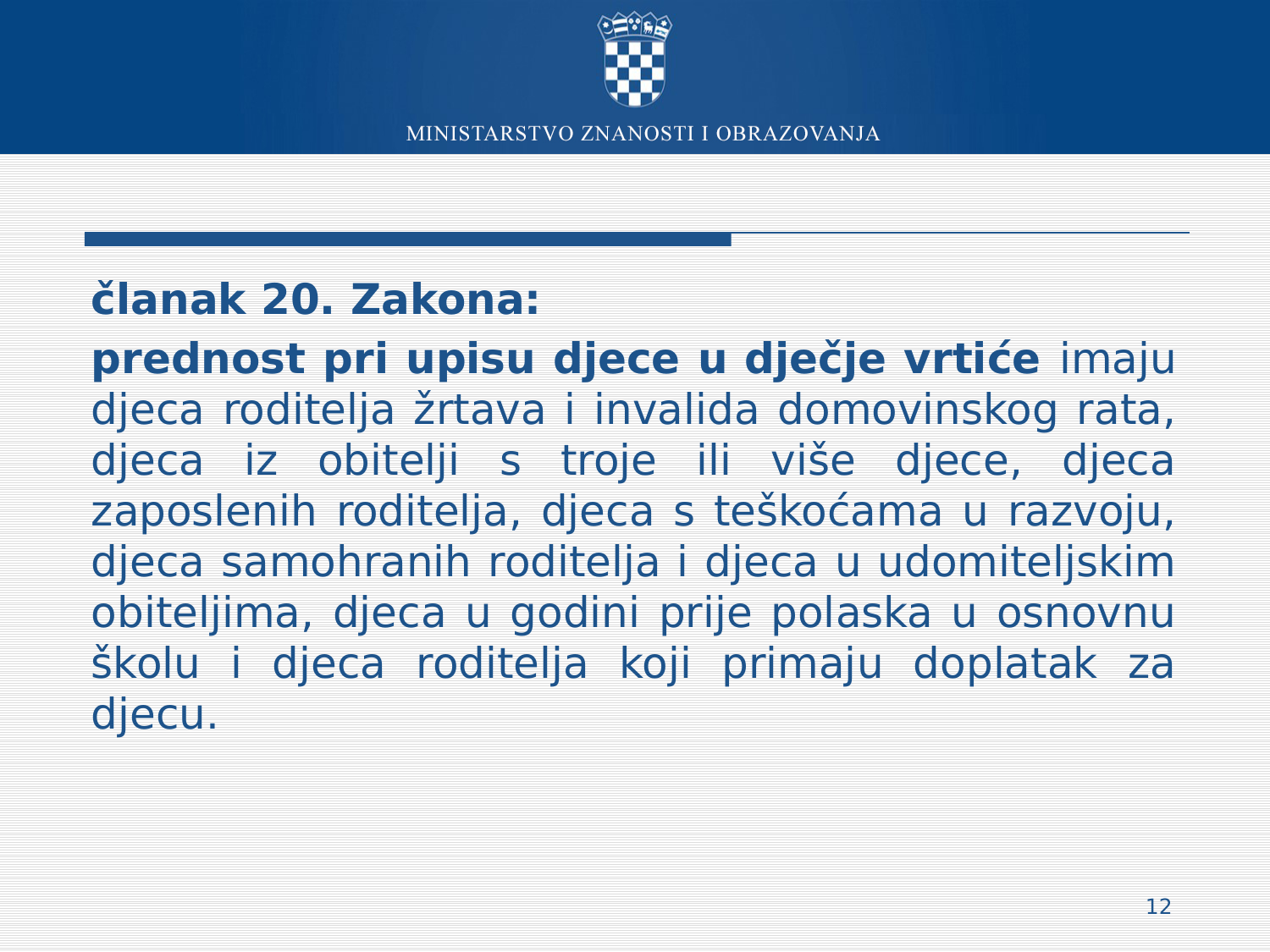

članak 20. Zakona:
prednost pri upisu djece u dječje vrtiće imaju djeca roditelja žrtava i invalida domovinskog rata, djeca iz obitelji s troje ili više djece, djeca zaposlenih roditelja, djeca s teškoćama u razvoju, djeca samohranih roditelja i djeca u udomiteljskim obiteljima, djeca u godini prije polaska u osnovnu školu i djeca roditelja koji primaju doplatak za djecu.
12